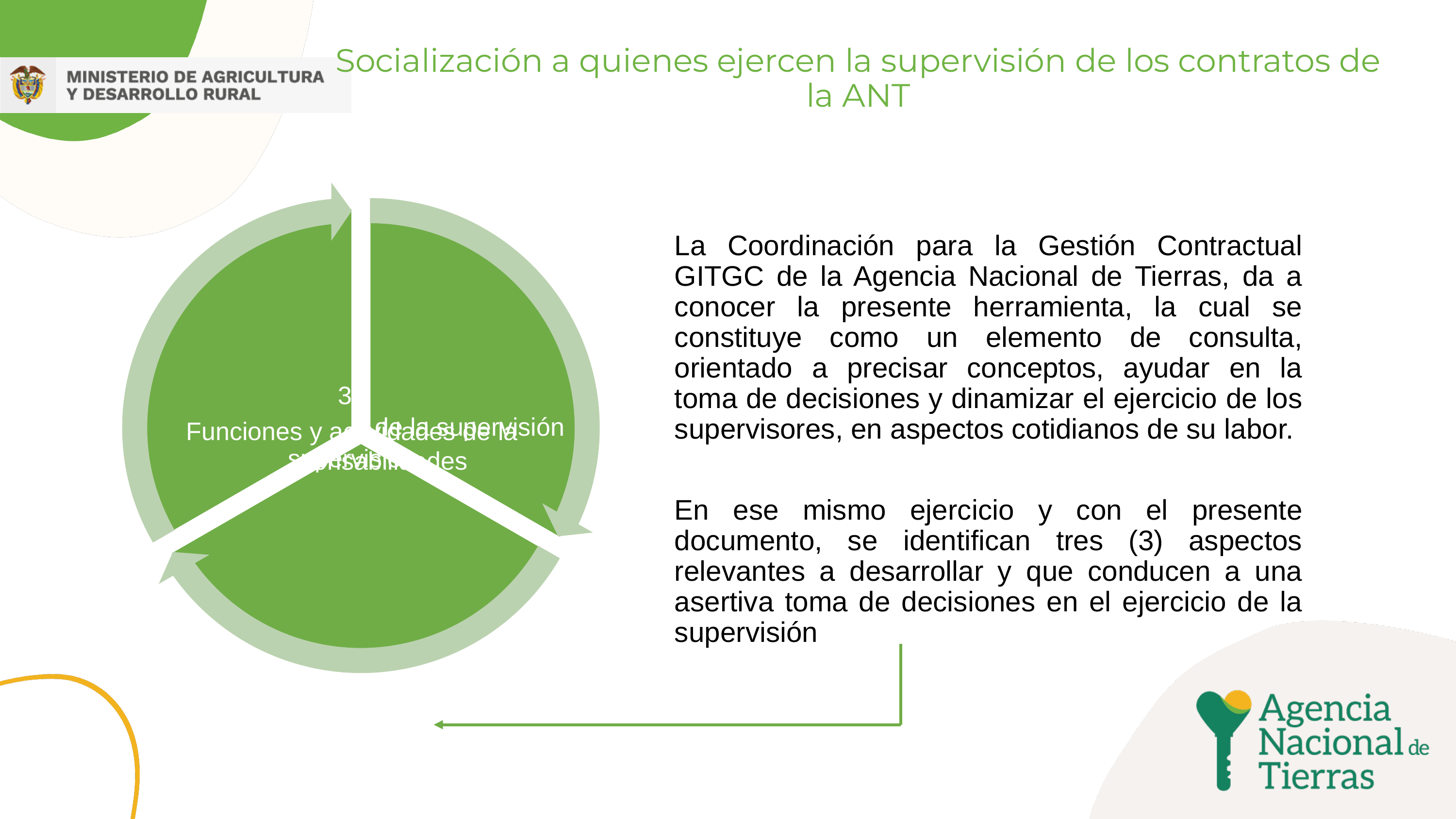

# Socialización a quienes ejercen la supervisión de los contratos de la ANT
1. Generalidades de la supervisión
2.
Responsabilidades
3.
Funciones y actividades de la supervisión
La Coordinación para la Gestión Contractual GITGC de la Agencia Nacional de Tierras, da a conocer la presente herramienta, la cual se constituye como un elemento de consulta, orientado a precisar conceptos, ayudar en la toma de decisiones y dinamizar el ejercicio de los supervisores, en aspectos cotidianos de su labor.

En ese mismo ejercicio y con el presente documento, se identifican tres (3) aspectos relevantes a desarrollar y que conducen a una asertiva toma de decisiones en el ejercicio de la supervisión